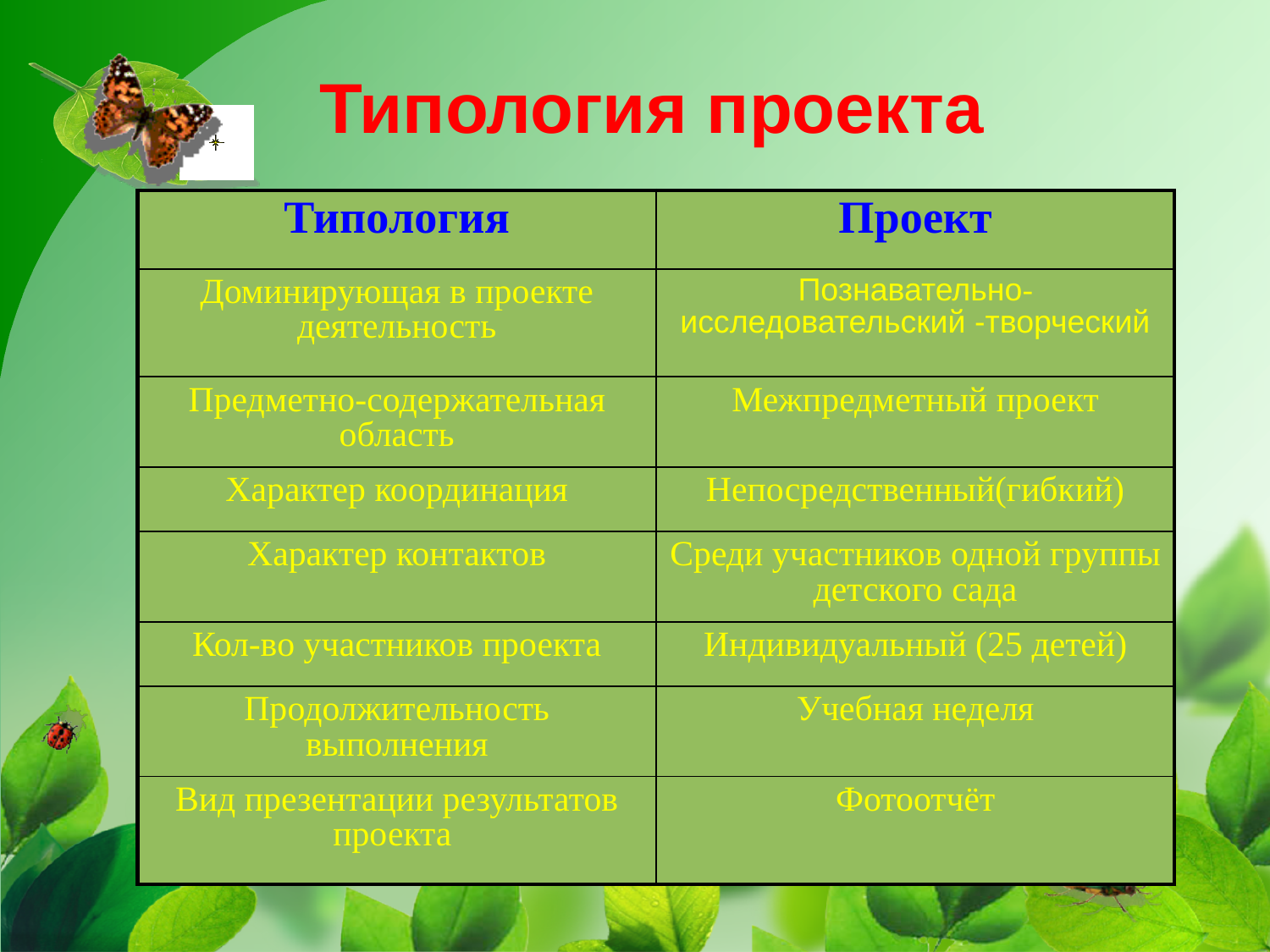

Типология проекта
| Типология | Проект |
| --- | --- |
| Доминирующая в проекте деятельность | Познавательно-исследовательский -творческий |
| Предметно-содержательная область | Межпредметный проект |
| Характер координация | Непосредственный(гибкий) |
| Характер контактов | Среди участников одной группы детского сада |
| Кол-во участников проекта | Индивидуальный (25 детей) |
| Продолжительность выполнения | Учебная неделя |
| Вид презентации результатов проекта | Фотоотчёт |